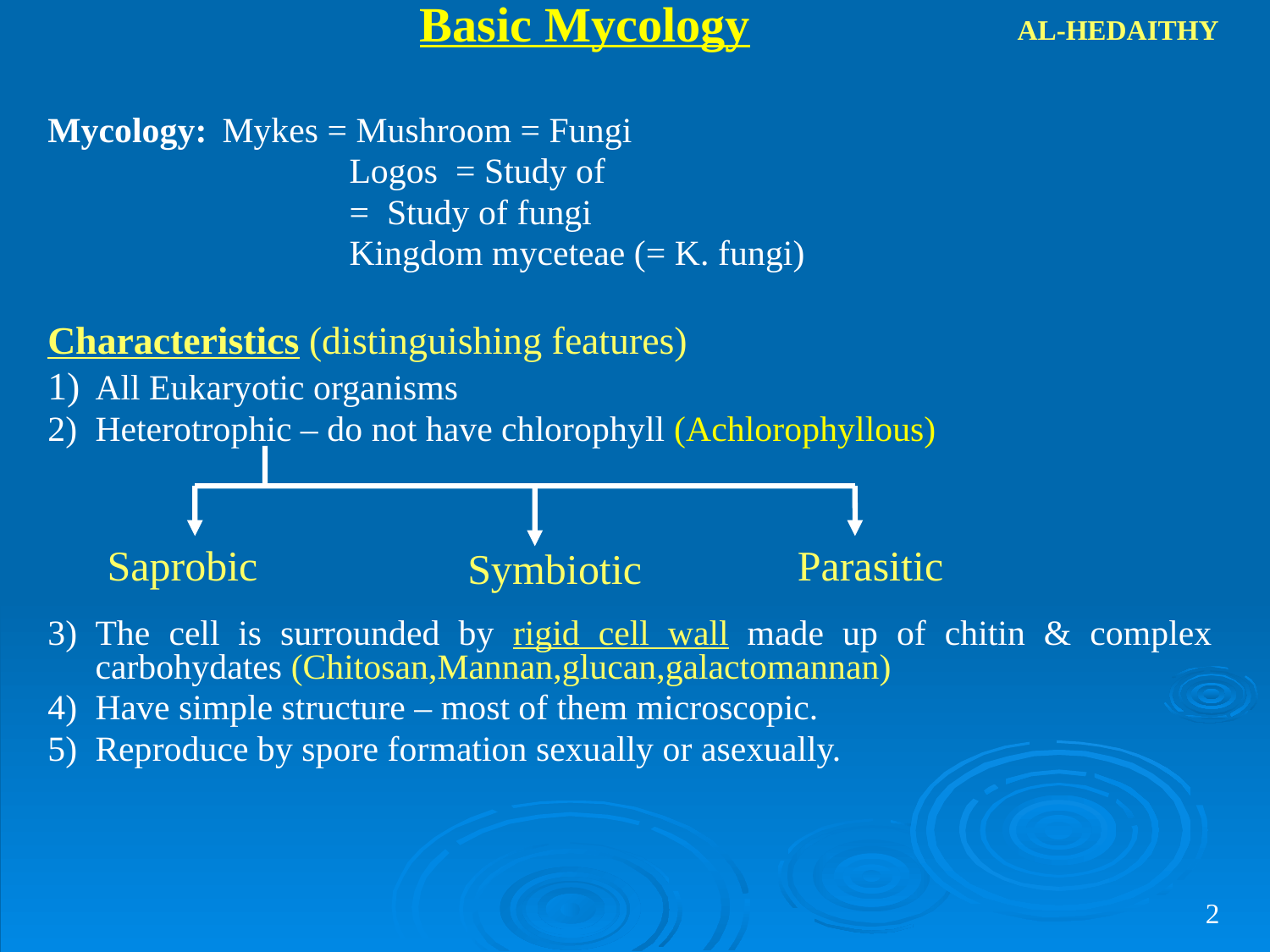

Basic Mycology
AL-HEDAITHY

Mycology: 	Mykes = Mushroom = Fungi
			Logos  = Study of
			=  Study of fungi
			Kingdom myceteae (= K. fungi)

Characteristics (distinguishing features)
1)	All Eukaryotic organisms
2)	Heterotrophic – do not have chlorophyll (Achlorophyllous)

3)	The cell is surrounded by rigid cell wall made up of chitin & complex carbohydates (Chitosan,Mannan,glucan,galactomannan)
4)	Have simple structure – most of them microscopic.
5)	Reproduce by spore formation sexually or asexually.

Saprobic
Parasitic
Symbiotic
2